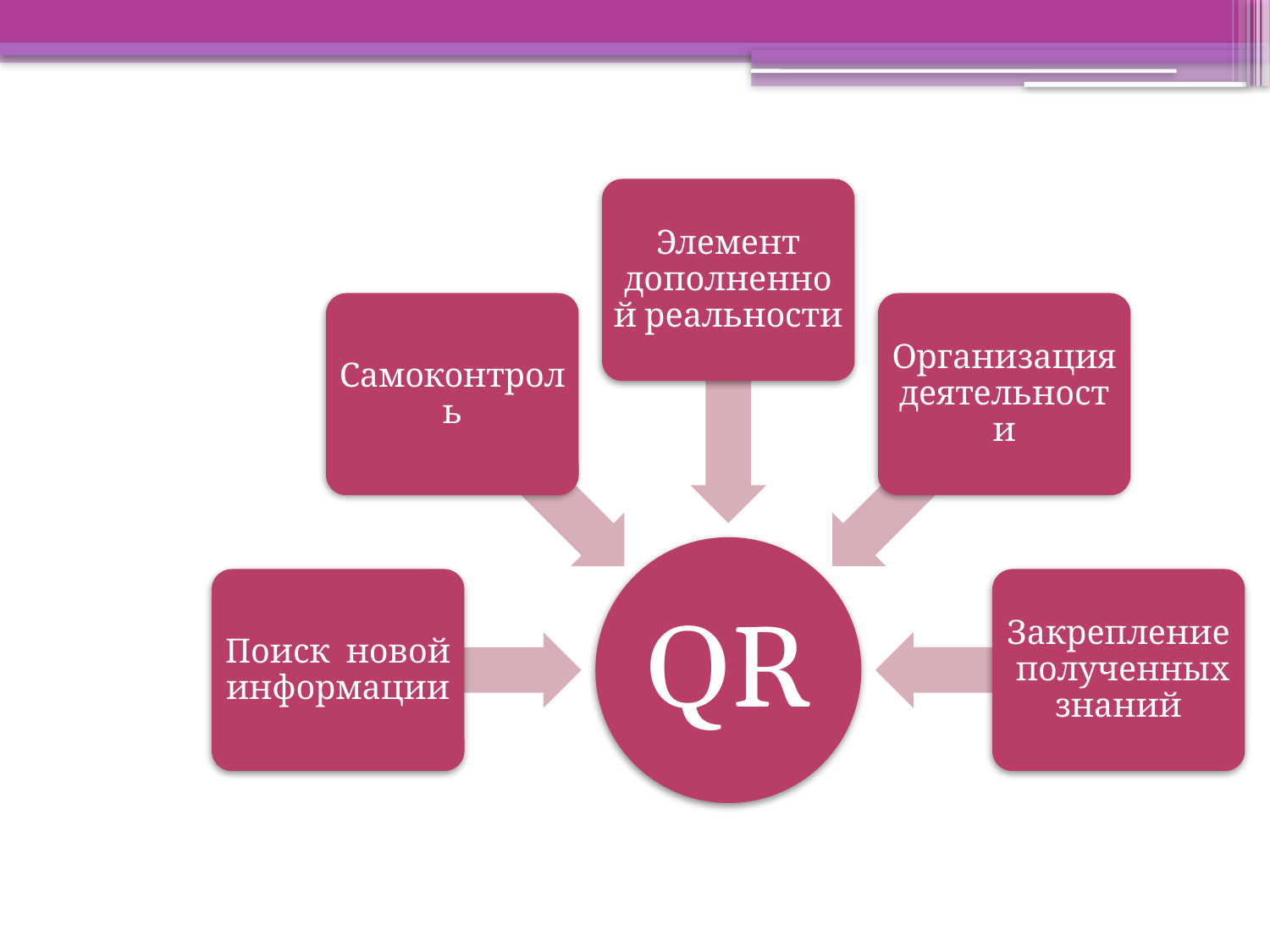

QR
Поиск  новой информации
Самоконтроль
Элемент дополненной реальности
Организация деятельности
Закрепление  полученных знаний
#